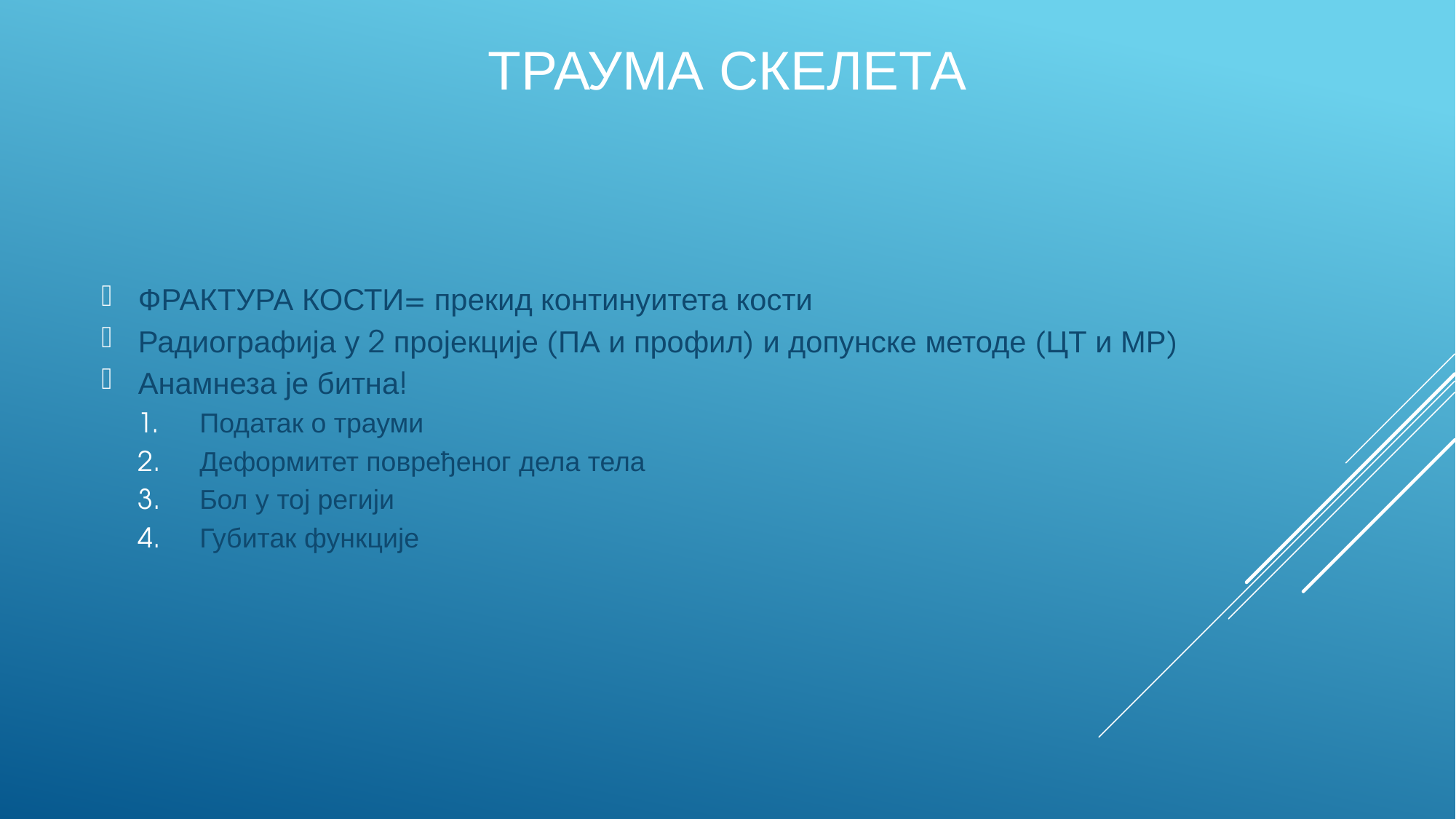

# ТРАУМА СКЕЛЕТА

ФРАКТУРА КОСТИ= прекид континуитета кости
Радиографија у 2 пројекције (ПА и профил) и допунске методе (ЦТ и МР)
Анамнеза је битна!
Податак о трауми
Деформитет повређеног дела тела
Бол у тој регији
Губитак функције